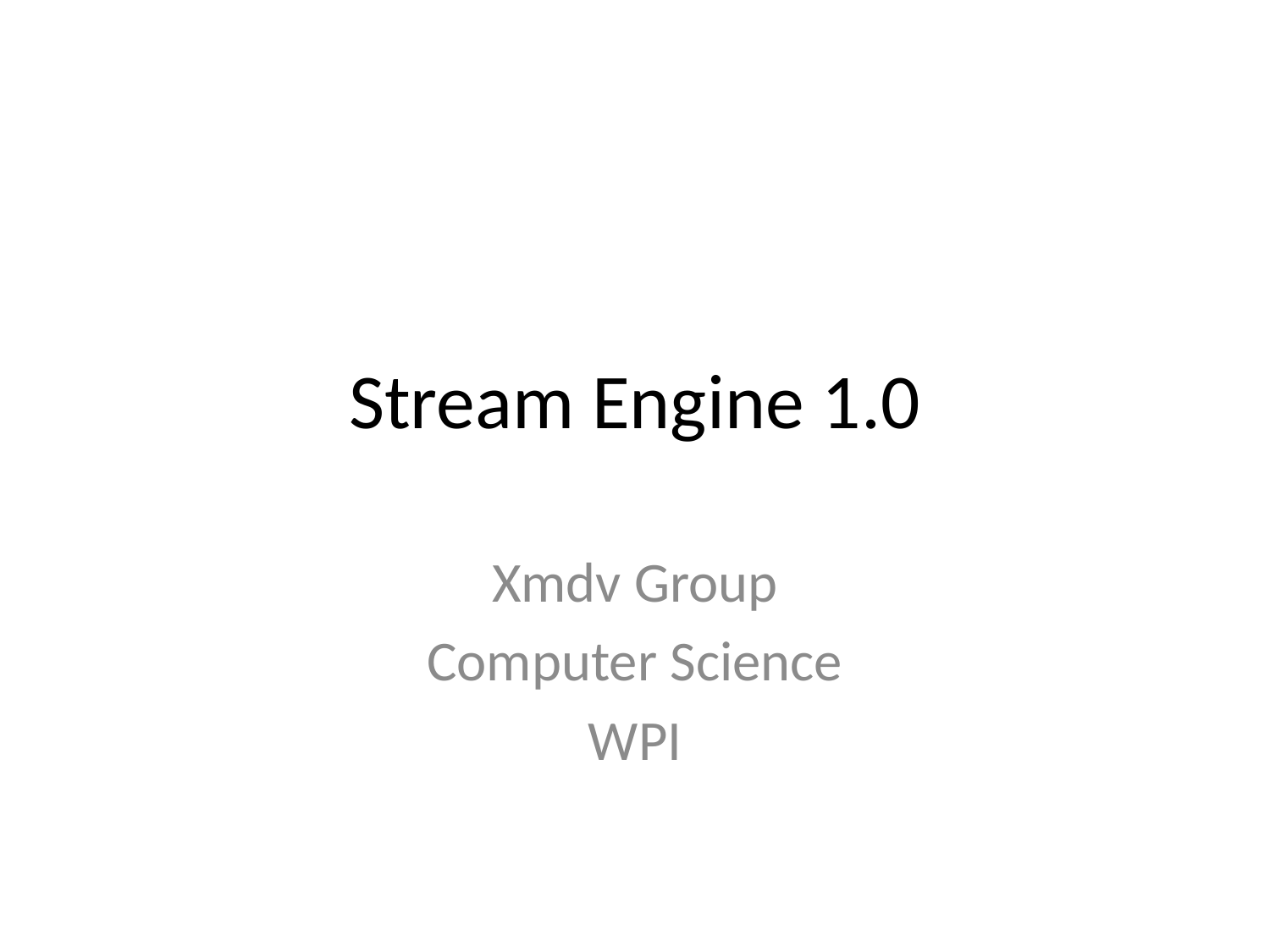

# Stream Engine 1.0
Xmdv Group
Computer Science
WPI